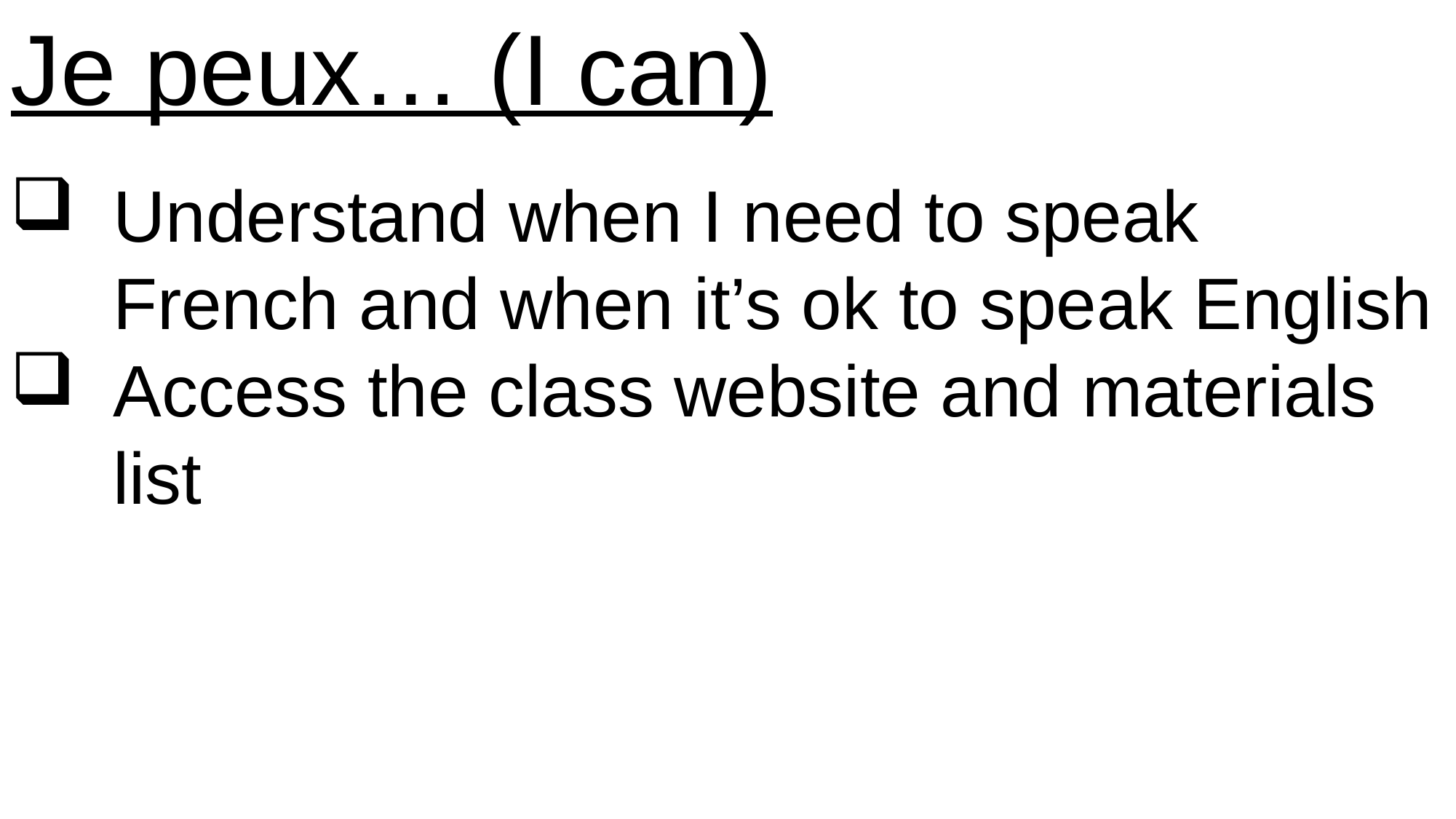

Je peux… (I can)

Understand when I need to speak French and when it’s ok to speak English
Access the class website and materials list